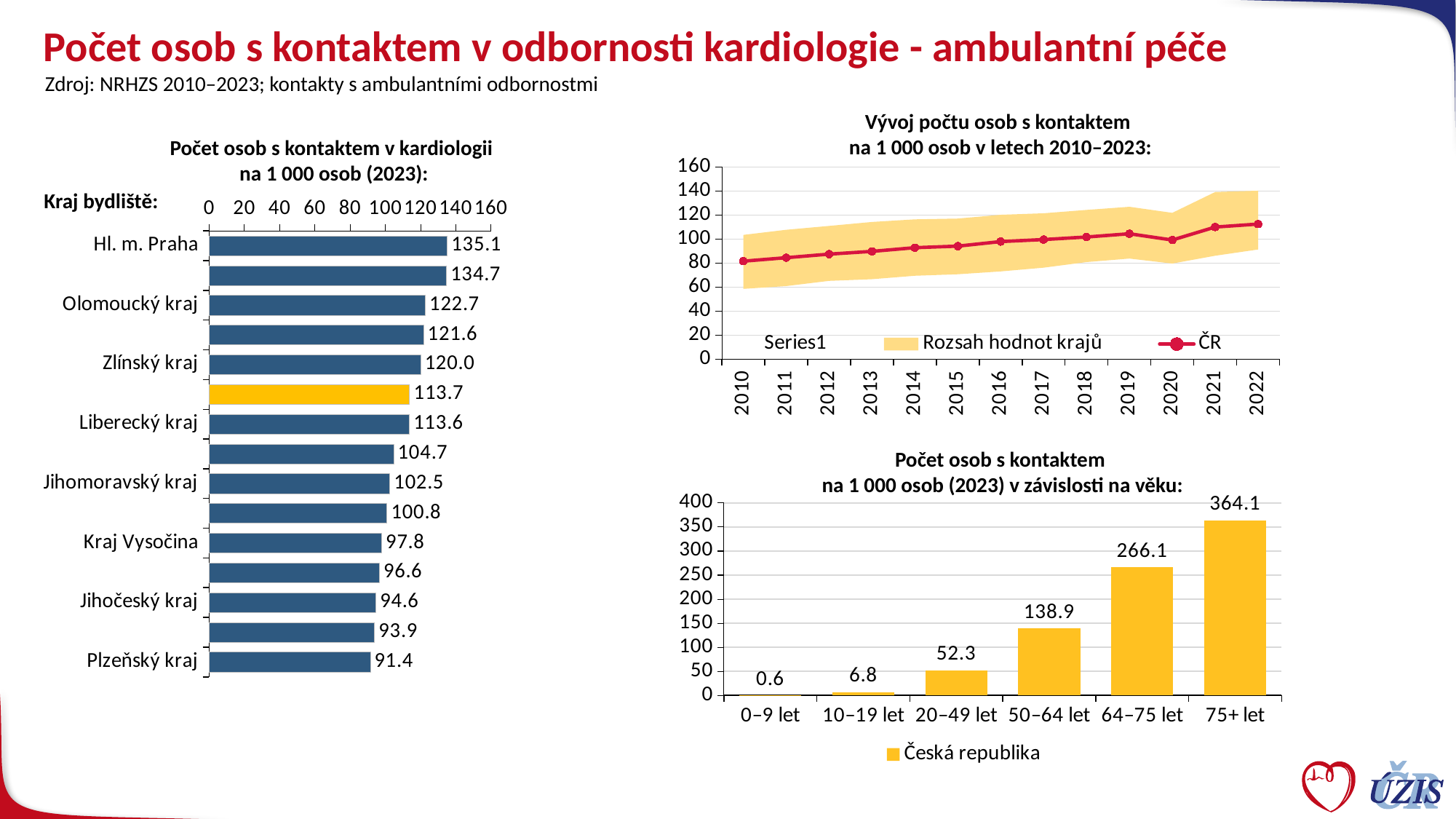

# Počet osob s kontaktem v odbornosti kardiologie - ambulantní péče
Zdroj: NRHZS 2010–2023; kontakty s ambulantními odbornostmi
Vývoj počtu osob s kontaktem
na 1 000 osob v letech 2010–2023:
Počet osob s kontaktem v kardiologii
na 1 000 osob (2023):

### Chart

| Category |  | Rozsah hodnot krajů | ČR |
|---|---|---|---|
| 2010 | 58.6469745780137 | 44.8584768697543 | 81.6798451437729 |
| 2011 | 60.9786224991209 | 46.7871900332421 | 84.5670391194635 |
| 2012 | 65.2841171712502 | 45.676658046521794 | 87.5186832237168 |
| 2013 | 66.681014059239 | 47.59496085213199 | 89.8280293044166 |
| 2014 | 69.5440733889101 | 46.895665639612886 | 92.8839384543264 |
| 2015 | 70.8025888794213 | 46.27822971893471 | 94.1665066147617 |
| 2016 | 73.1564448941915 | 47.08034569856551 | 97.9717056620986 |
| 2017 | 76.2558006114697 | 45.22567392832231 | 99.6423986796258 |
| 2018 | 80.9143350711046 | 43.3656064976544 | 101.748388674705 |
| 2019 | 83.8555634612227 | 43.0273188158413 | 104.46290071175 |
| 2020 | 79.7073443257784 | 42.1212676560056 | 99.2401396716401 |
| 2021 | 86.1992212482966 | 52.9695819957534 | 110.041452767818 |
| 2022 | 91.3916714330395 | 48.848377618007504 | 112.500899758831 |

### Chart

| Category | Řada 1 |
|---|---|
| Hl. m. Praha | 135.119344947345 |
| Moravskoslezský kraj | 134.715896960007 |
| Olomoucký kraj | 122.663429365529 |
| Středočeský kraj | 121.618100988543 |
| Zlínský kraj | 119.984979268979 |
| Česká republika | 113.665269333381 |
| Liberecký kraj | 113.583286766686 |
| Karlovarský kraj | 104.712273710383 |
| Jihomoravský kraj | 102.52957607624 |
| Ústecký kraj | 100.84115336369 |
| Kraj Vysočina | 97.7918593876571 |
| Královéhradecký kraj | 96.5877676865363 |
| Jihočeský kraj | 94.5894775894024 |
| Pardubický kraj | 93.8666051391838 |
| Plzeňský kraj | 91.4322715349494 |
Kraj bydliště:
Počet osob s kontaktem
na 1 000 osob (2023) v závislosti na věku:

### Chart

| Category | Česká republika |
|---|---|
| 0–9 let | 0.599160014441789 |
| 10–19 let | 6.80188433465305 |
| 20–49 let | 52.3444183354494 |
| 50–64 let | 138.93284682814 |
| 64–75 let | 266.103423055998 |
| 75+ let | 364.123274422436 |